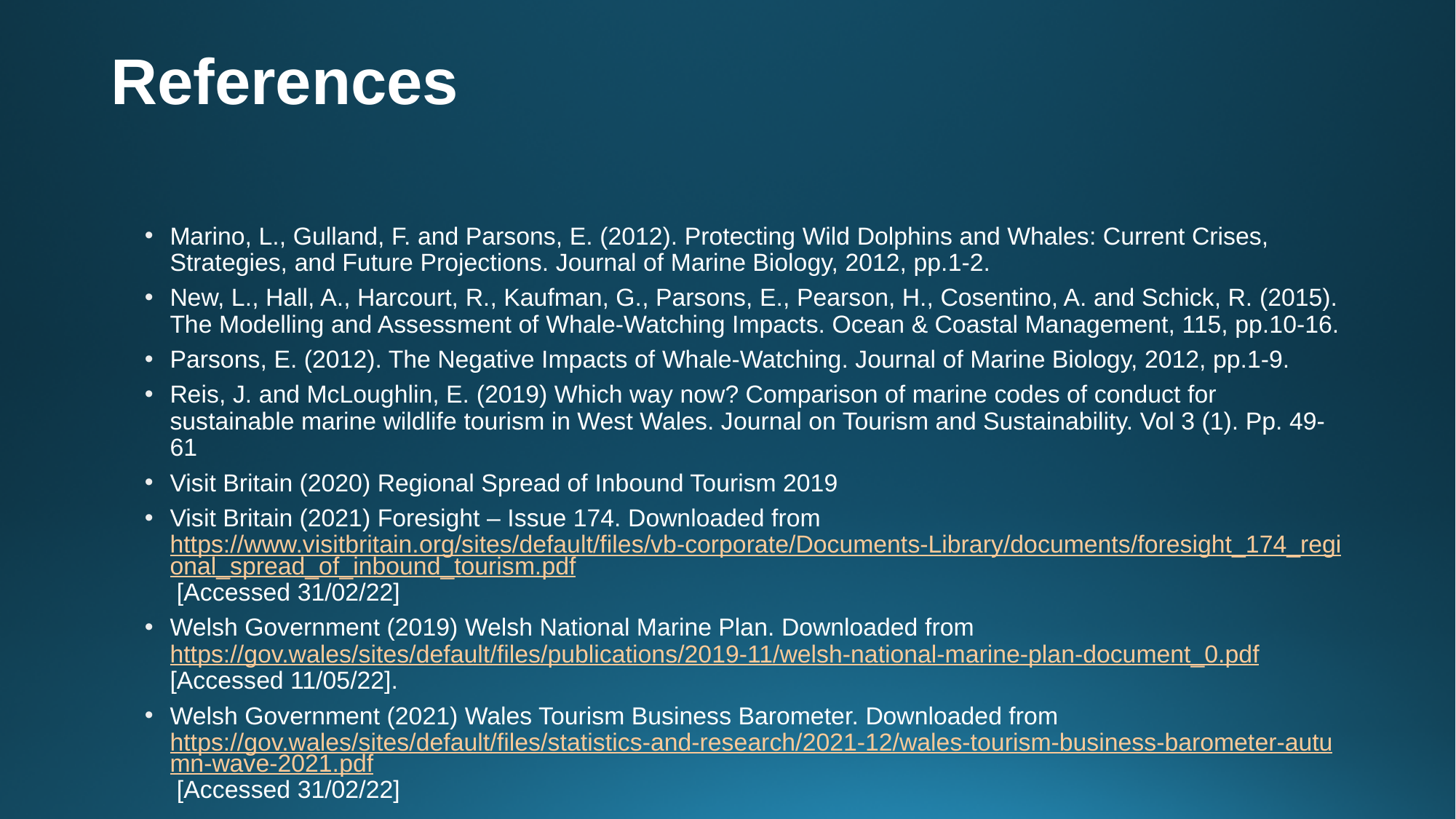

# References
Marino, L., Gulland, F. and Parsons, E. (2012). Protecting Wild Dolphins and Whales: Current Crises, Strategies, and Future Projections. Journal of Marine Biology, 2012, pp.1-2.
New, L., Hall, A., Harcourt, R., Kaufman, G., Parsons, E., Pearson, H., Cosentino, A. and Schick, R. (2015). The Modelling and Assessment of Whale-Watching Impacts. Ocean & Coastal Management, 115, pp.10-16.
Parsons, E. (2012). The Negative Impacts of Whale-Watching. Journal of Marine Biology, 2012, pp.1-9.
Reis, J. and McLoughlin, E. (2019) Which way now? Comparison of marine codes of conduct for sustainable marine wildlife tourism in West Wales. Journal on Tourism and Sustainability. Vol 3 (1). Pp. 49-61
Visit Britain (2020) Regional Spread of Inbound Tourism 2019
Visit Britain (2021) Foresight – Issue 174. Downloaded from https://www.visitbritain.org/sites/default/files/vb-corporate/Documents-Library/documents/foresight_174_regional_spread_of_inbound_tourism.pdf [Accessed 31/02/22]
Welsh Government (2019) Welsh National Marine Plan. Downloaded from https://gov.wales/sites/default/files/publications/2019-11/welsh-national-marine-plan-document_0.pdf [Accessed 11/05/22].
Welsh Government (2021) Wales Tourism Business Barometer. Downloaded from https://gov.wales/sites/default/files/statistics-and-research/2021-12/wales-tourism-business-barometer-autumn-wave-2021.pdf [Accessed 31/02/22]